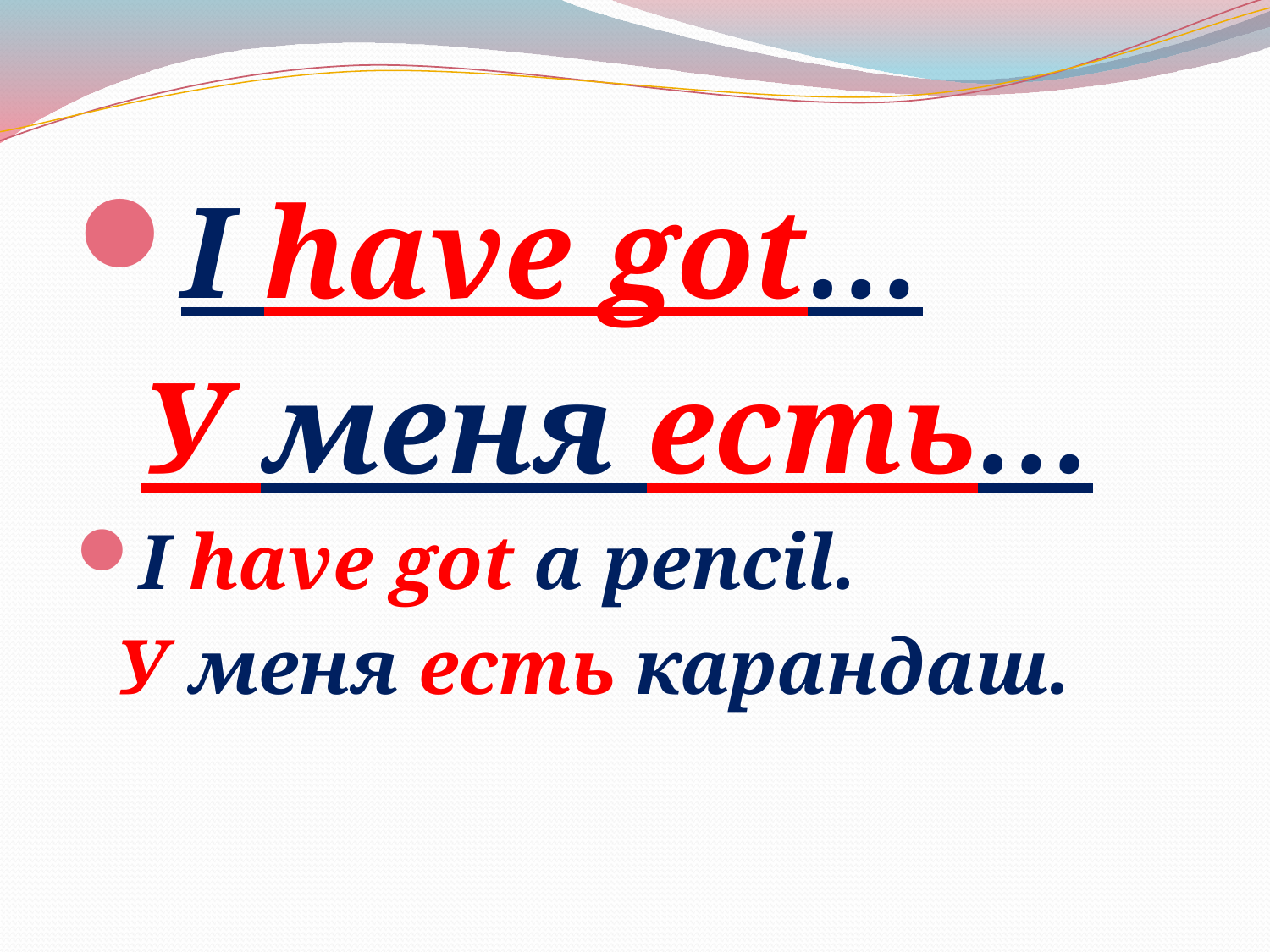

#
I have got…
  У меня есть…
I have got a pencil.
  У меня есть карандаш.